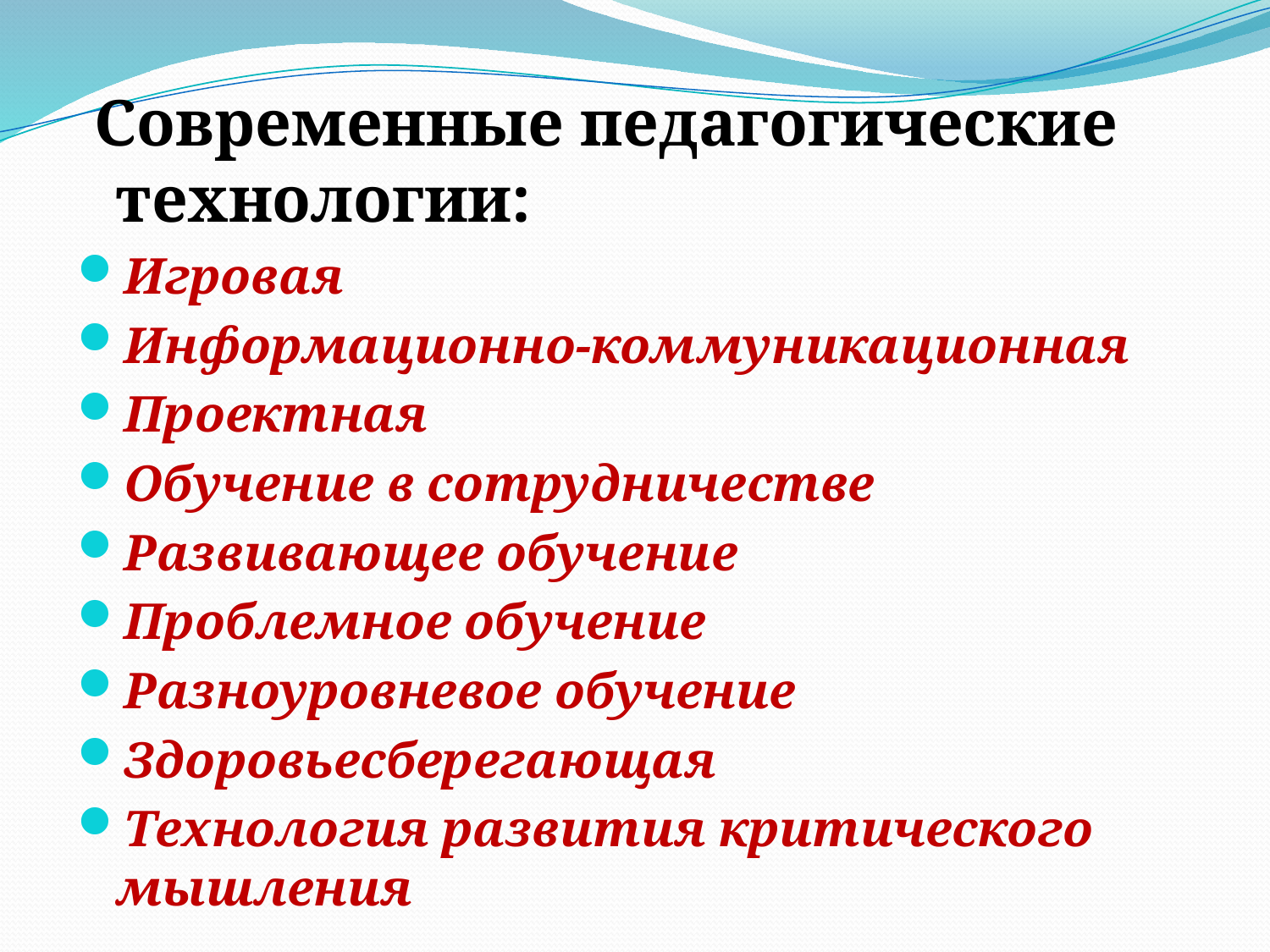

Современные педагогические технологии:
Игровая
Информационно-коммуникационная
Проектная
Обучение в сотрудничестве
Развивающее обучение
Проблемное обучение
Разноуровневое обучение
Здоровьесберегающая
Технология развития критического мышления

#